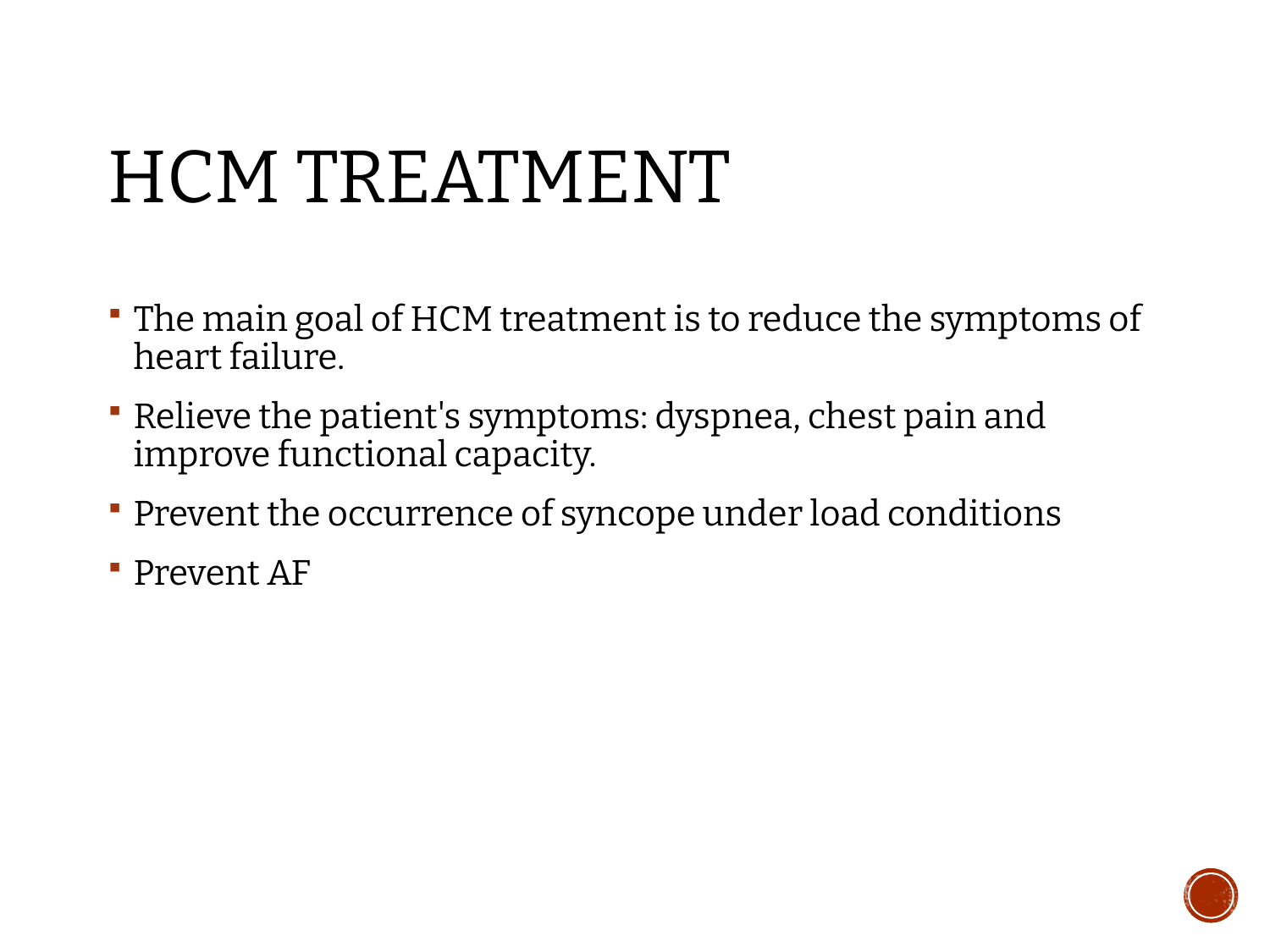

# HCM TREAtMENT
The main goal of HCM treatment is to reduce the symptoms of heart failure.
Relieve the patient's symptoms: dyspnea, chest pain and improve functional capacity.
Prevent the occurrence of syncope under load conditions
Prevent AF